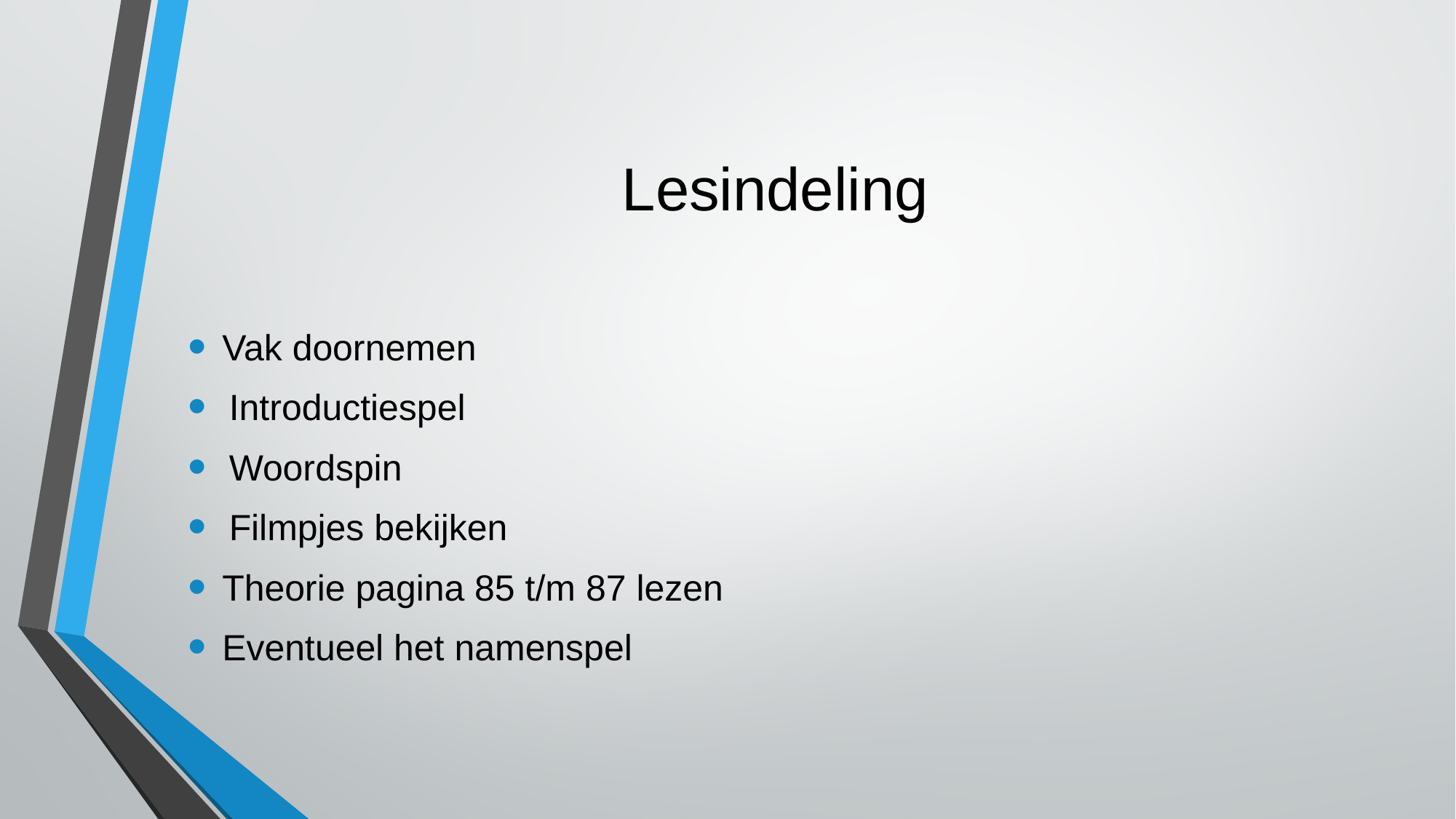

# Lesindeling
Vak doornemen
Introductiespel
Woordspin
Filmpjes bekijken
Theorie pagina 85 t/m 87 lezen
Eventueel het namenspel